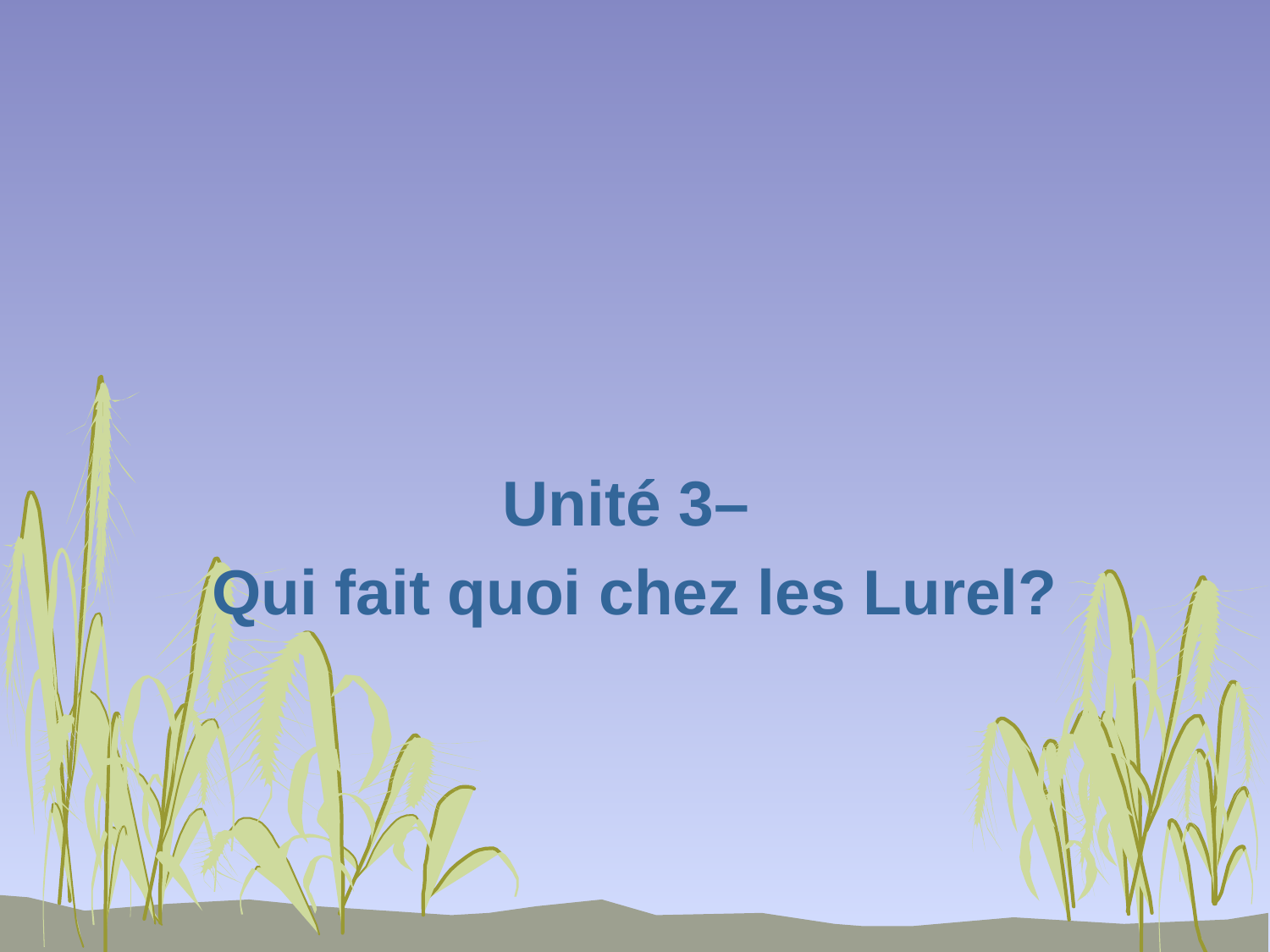

#
Unité 3–
Qui fait quoi chez les Lurel?